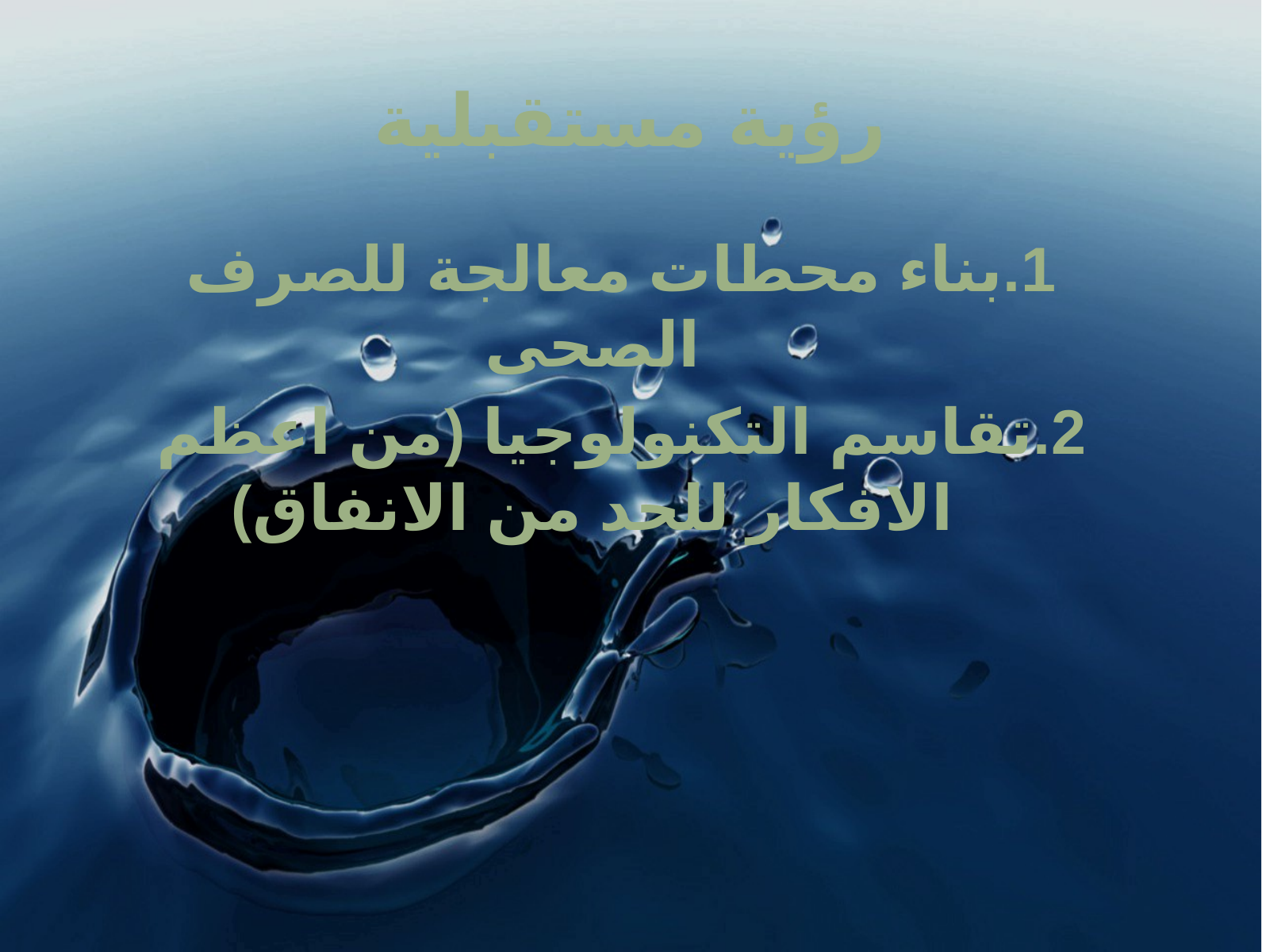

# رؤية مستقبلية
1.بناء محطات معالجة للصرف الصحى
2.تقاسم التكنولوجيا (من اعظم الافكار للحد من الانفاق)